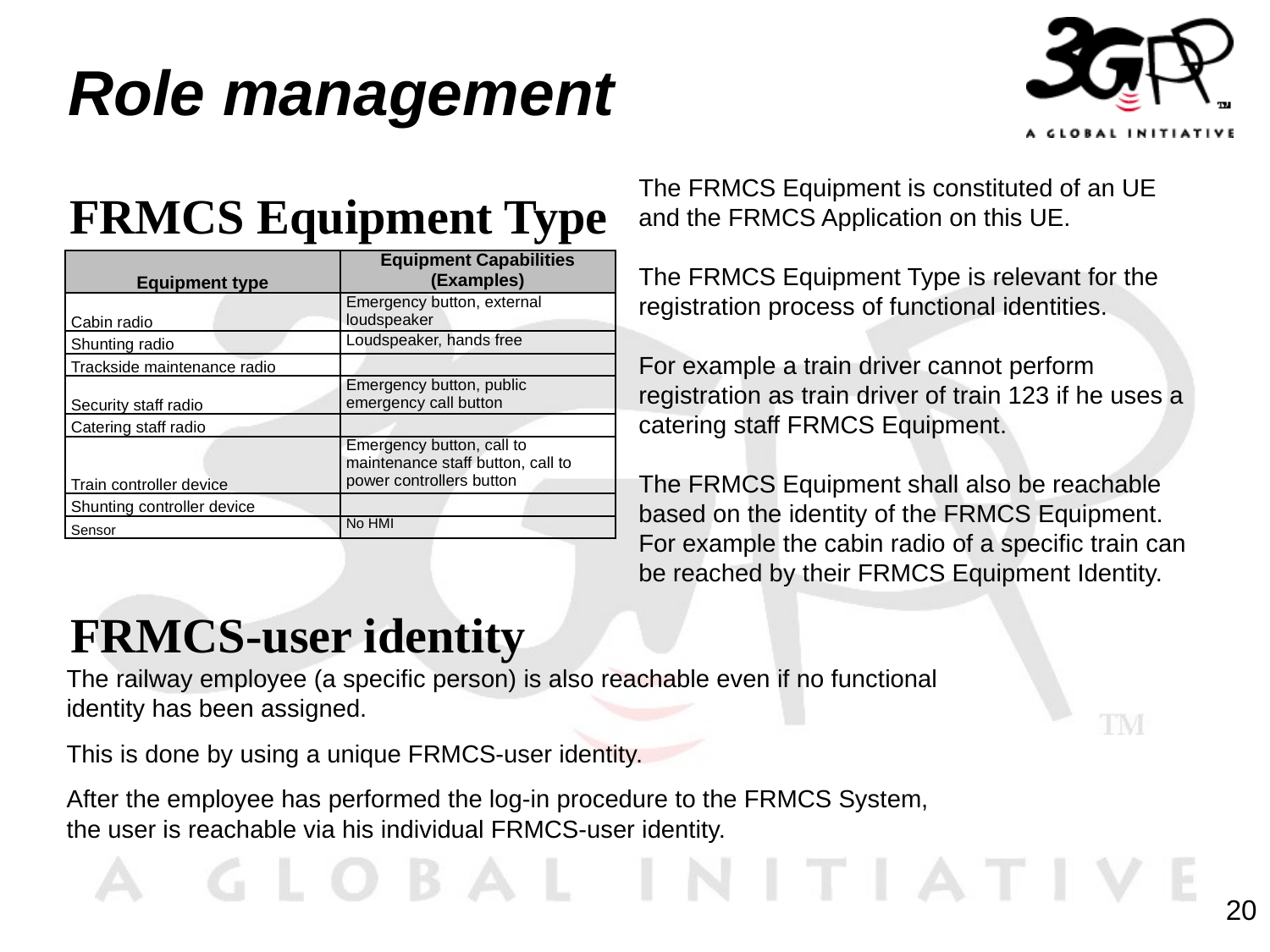

# Role management
The FRMCS Equipment is constituted of an UE and the FRMCS Application on this UE.

The FRMCS Equipment Type is relevant for the registration process of functional identities.

For example a train driver cannot perform registration as train driver of train 123 if he uses a catering staff FRMCS Equipment.

The FRMCS Equipment shall also be reachable based on the identity of the FRMCS Equipment. For example the cabin radio of a specific train can be reached by their FRMCS Equipment Identity.
FRMCS Equipment Type
| Equipment type | Equipment Capabilities (Examples) |
| --- | --- |
| Cabin radio | Emergency button, external loudspeaker |
| Shunting radio | Loudspeaker, hands free |
| Trackside maintenance radio |  |
| Security staff radio | Emergency button, public emergency call button |
| Catering staff radio |  |
| Train controller device | Emergency button, call to maintenance staff button, call to power controllers button |
| Shunting controller device |  |
| Sensor | No HMI |
FRMCS-user identity
The railway employee (a specific person) is also reachable even if no functional identity has been assigned.
This is done by using a unique FRMCS-user identity.
After the employee has performed the log-in procedure to the FRMCS System, the user is reachable via his individual FRMCS-user identity.
20